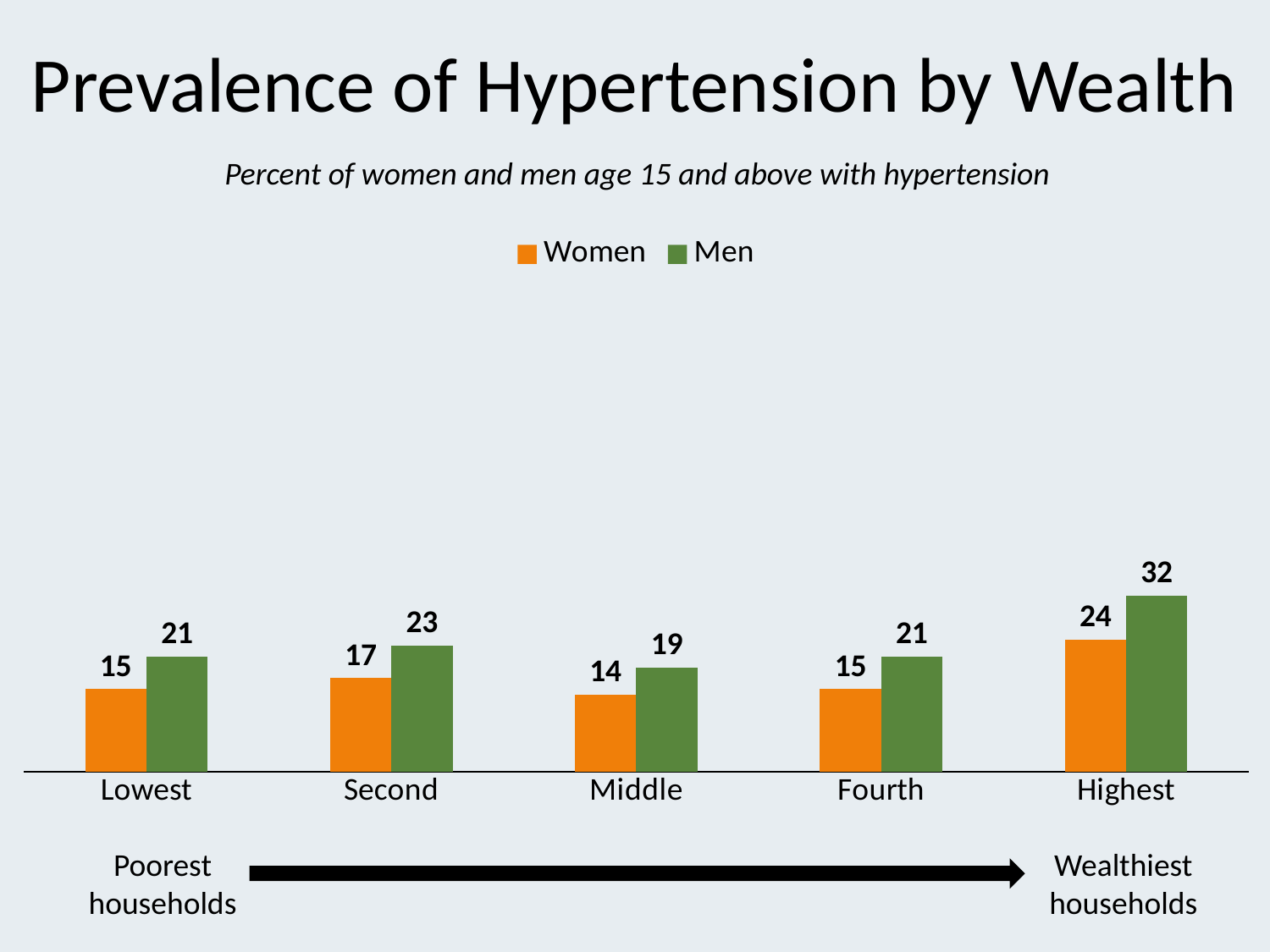

# Prevalence of Hypertension by Wealth
Percent of women and men age 15 and above with hypertension

### Chart

| Category | Women | Men |
|---|---|---|
| Lowest | 15.0 | 21.0 |
| Second | 17.0 | 23.0 |
| Middle | 14.0 | 19.0 |
| Fourth | 15.0 | 21.0 |
| Highest | 24.0 | 32.0 |
Wealthiest households
Poorest households